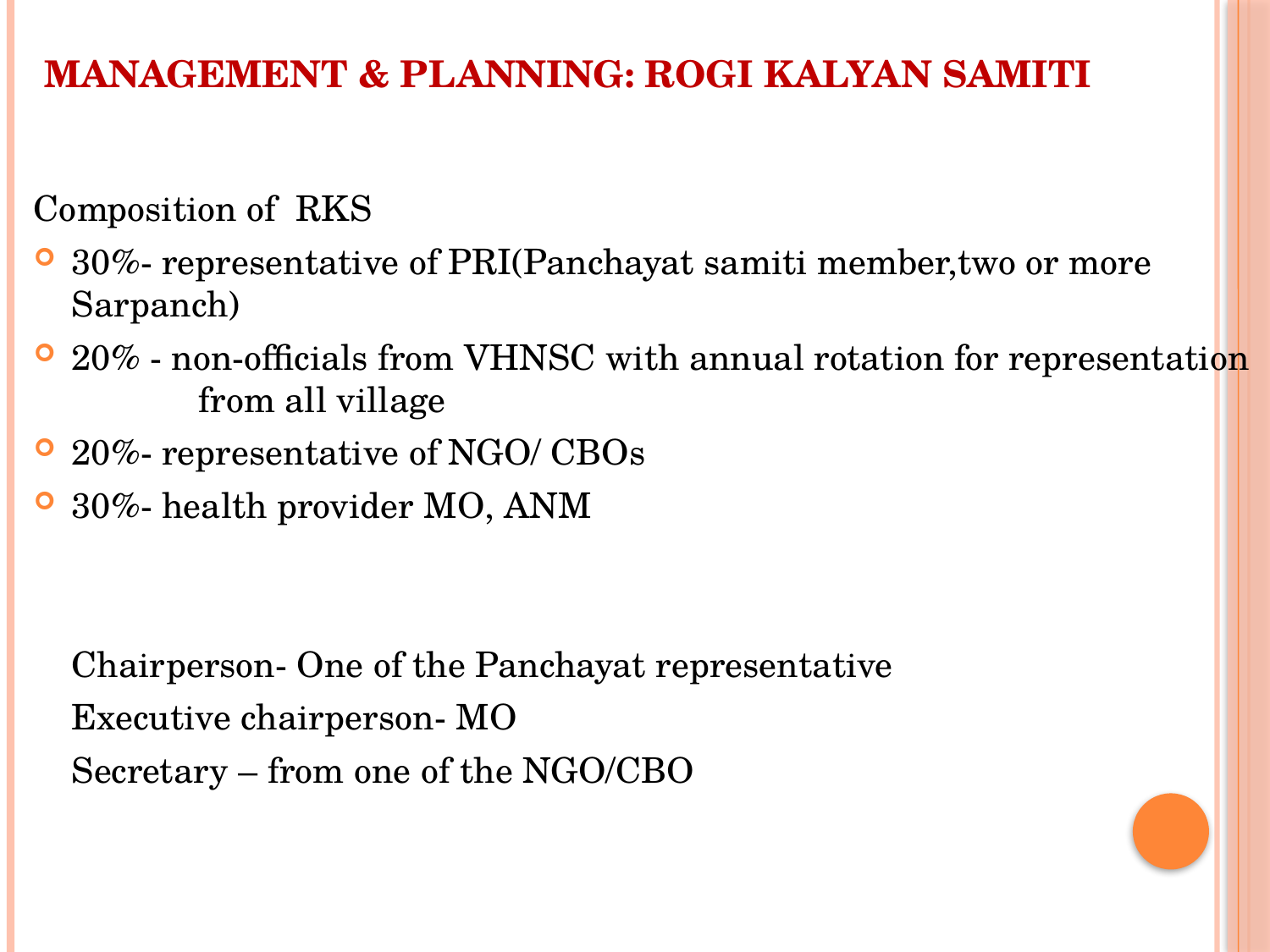

# Management & Planning: Rogi Kalyan Samiti

Composition of  RKS
30%- representative of PRI(Panchayat samiti member,two or more   	Sarpanch)
20% - non-officials from VHNSC with annual rotation for representation 	from all village
20%- representative of NGO/ CBOs
30%- health provider MO, ANM

	Chairperson- One of the Panchayat representative
	Executive chairperson- MO
	Secretary – from one of the NGO/CBO